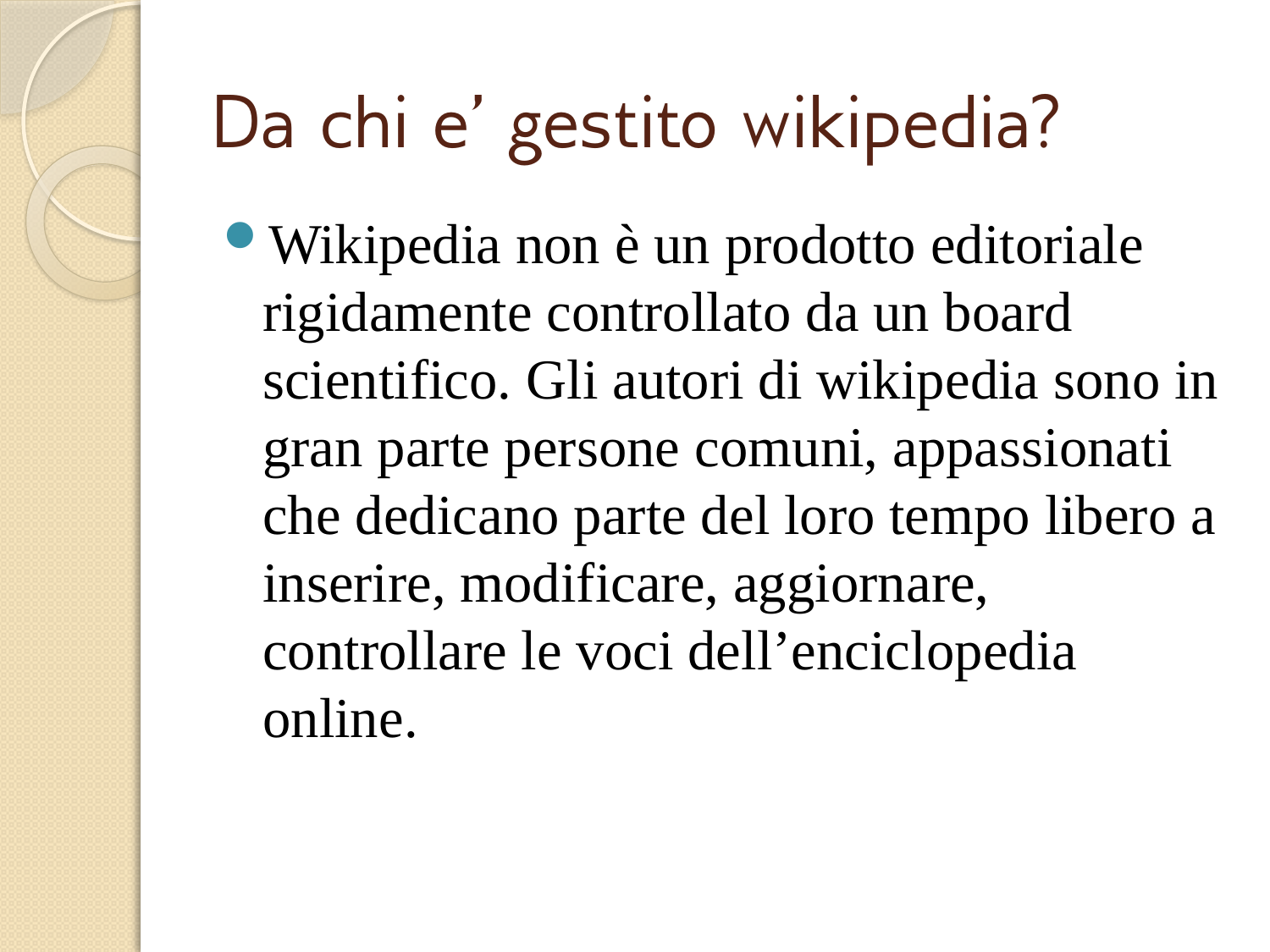

# Da chi e’ gestito wikipedia?
Wikipedia non è un prodotto editoriale rigidamente controllato da un board scientifico. Gli autori di wikipedia sono in gran parte persone comuni, appassionati che dedicano parte del loro tempo libero a inserire, modificare, aggiornare, controllare le voci dell’enciclopedia online.